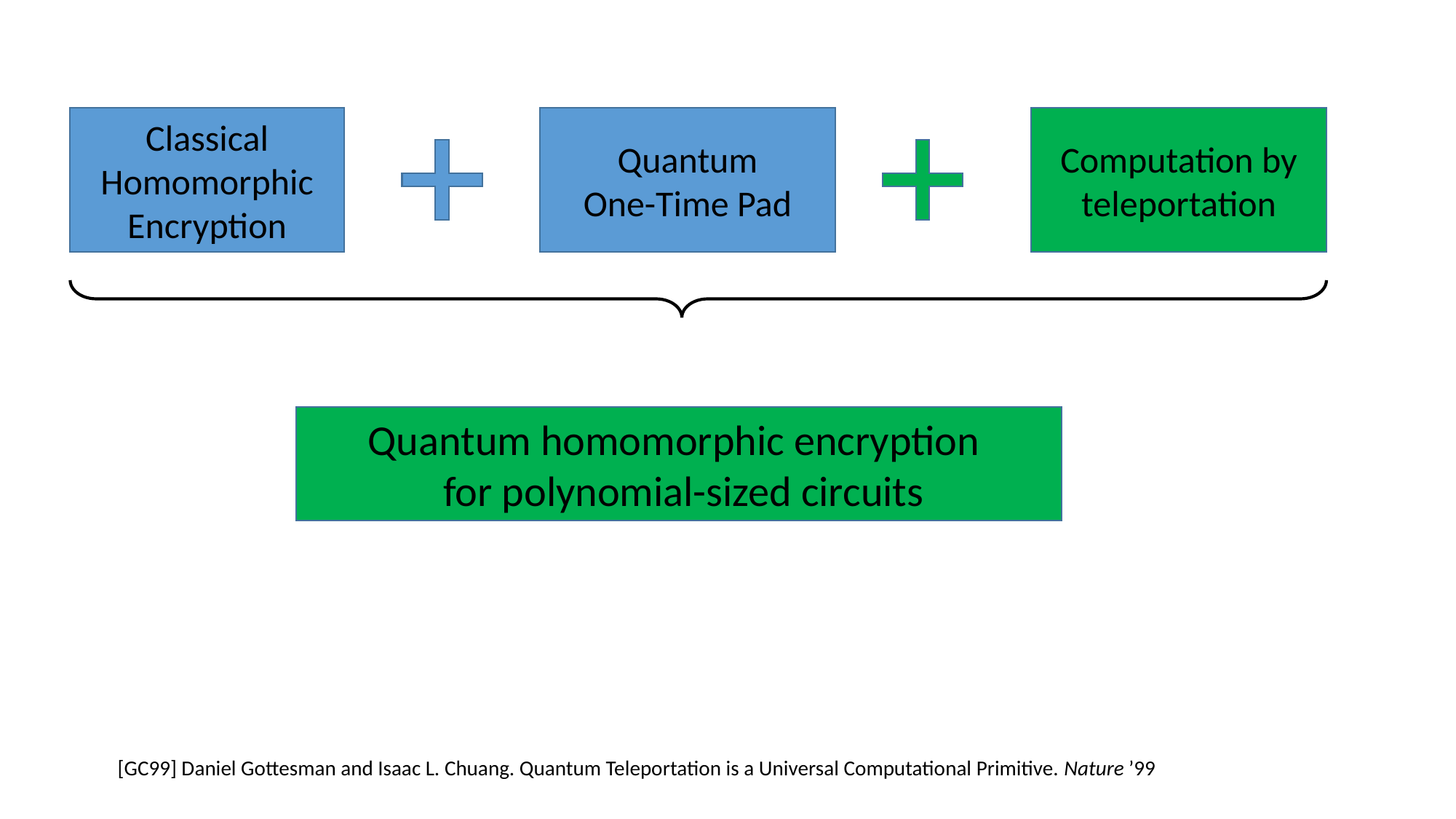

Classical Homomorphic Encryption
Quantum
One-Time Pad
Computation by teleportation

Quantum homomorphic encryption
 for polynomial-sized circuits
[GC99] Daniel Gottesman and Isaac L. Chuang. Quantum Teleportation is a Universal Computational Primitive. Nature ’99